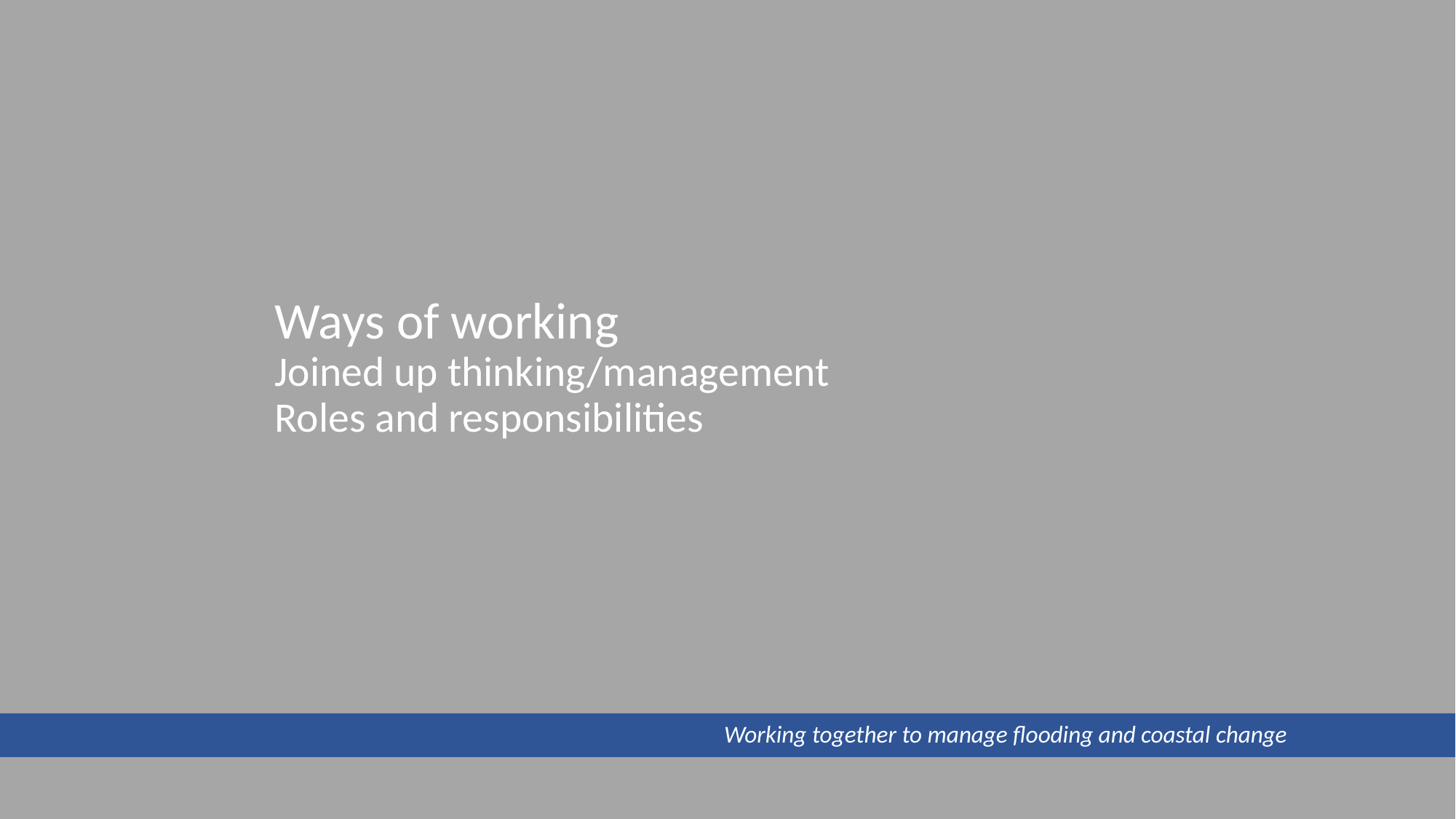

# Ways of working Joined up thinking/management Roles and responsibilities
                                                                                                        Working together to manage flooding and coastal change